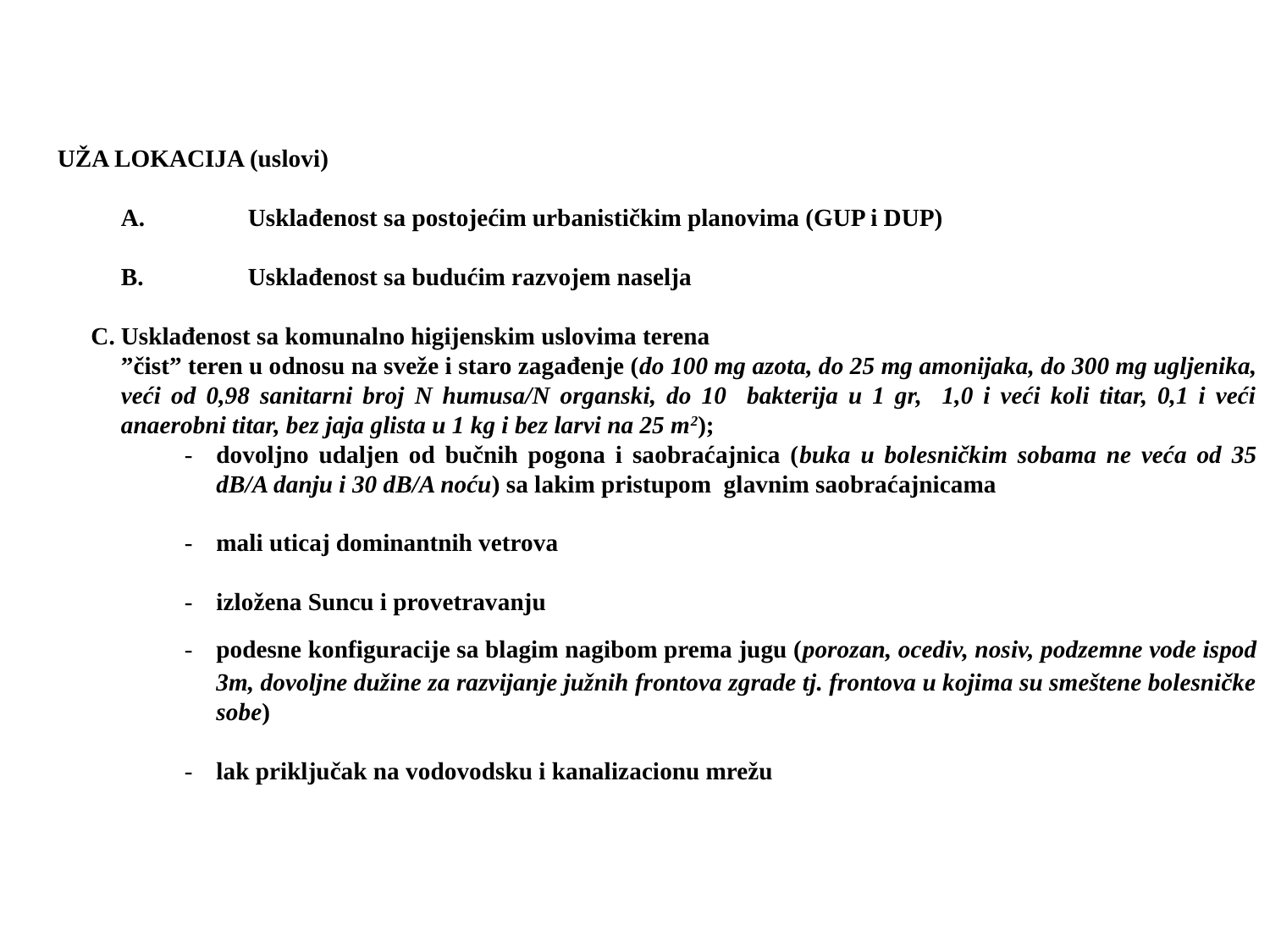

UŽA LOKACIJA (uslovi)

A.	Usklađenost sa postojećim urbanističkim planovima (GUP i DUP)

B.	Usklađenost sa budućim razvojem naselja

Usklađenost sa komunalno higijenskim uslovima terena
”čist” teren u odnosu na sveže i staro zagađenje (do 100 mg azota, do 25 mg amonijaka, do 300 mg ugljenika, veći od 0,98 sanitarni broj N humusa/N organski, do 10  bakterija u 1 gr,  1,0 i veći koli titar, 0,1 i veći anaerobni titar, bez jaja glista u 1 kg i bez larvi na 25 m2);
-	dovoljno udaljen od bučnih pogona i saobraćajnica (buka u bolesničkim sobama ne veća od 35 dB/A danju i 30 dB/A noću) sa lakim pristupom  glavnim saobraćajnicama

-	mali uticaj dominantnih vetrova

-	izložena Suncu i provetravanju
-	podesne konfiguracije sa blagim nagibom prema jugu (porozan, ocediv, nosiv, podzemne vode ispod 3m, dovoljne dužine za razvijanje južnih frontova zgrade tj. frontova u kojima su smeštene bolesničke sobe)

-	lak priključak na vodovodsku i kanalizacionu mrežu